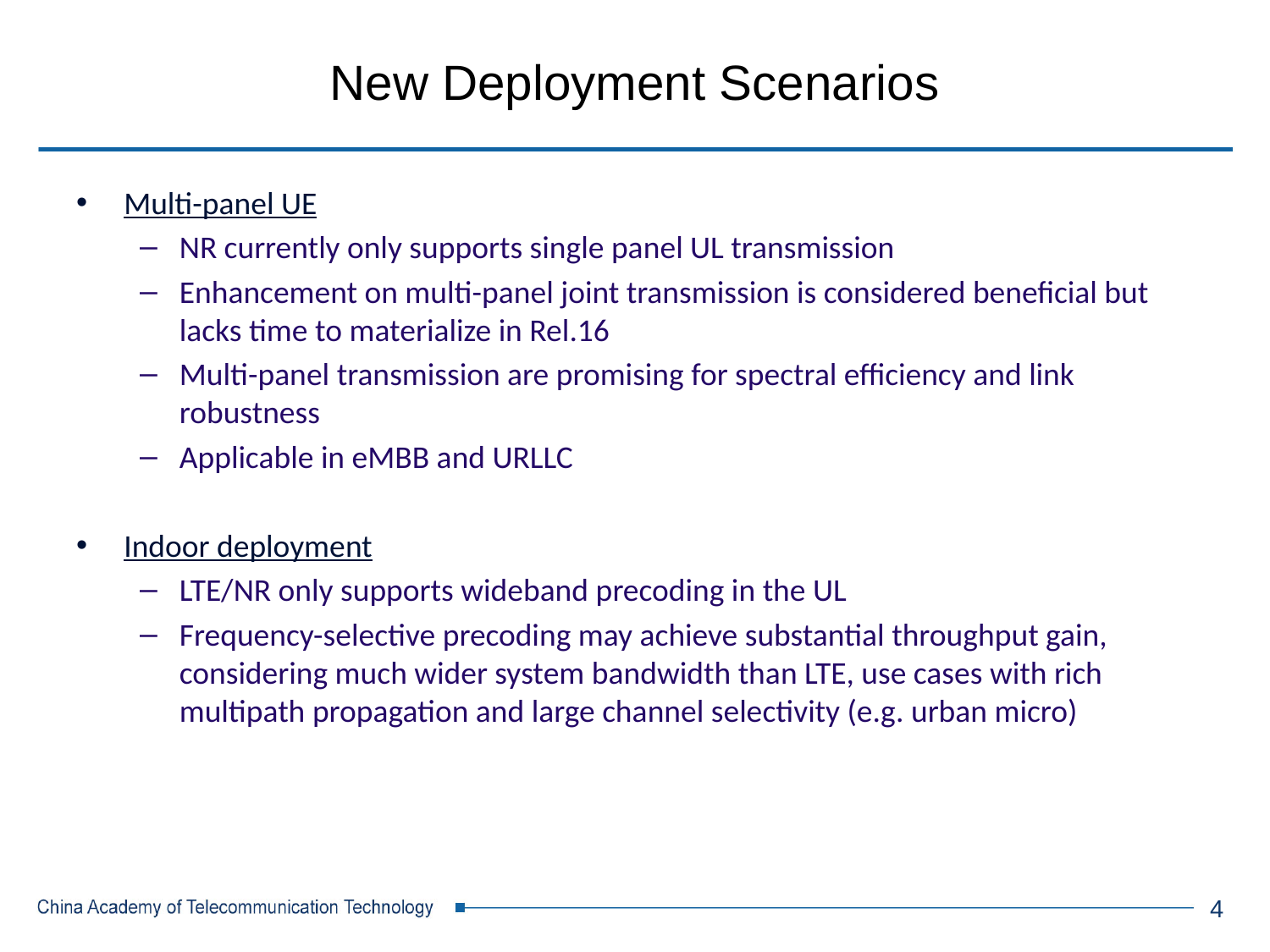

# New Deployment Scenarios
Multi-panel UE
NR currently only supports single panel UL transmission
Enhancement on multi-panel joint transmission is considered beneficial but lacks time to materialize in Rel.16
Multi-panel transmission are promising for spectral efficiency and link robustness
Applicable in eMBB and URLLC

Indoor deployment
LTE/NR only supports wideband precoding in the UL
Frequency-selective precoding may achieve substantial throughput gain, considering much wider system bandwidth than LTE, use cases with rich multipath propagation and large channel selectivity (e.g. urban micro)
4